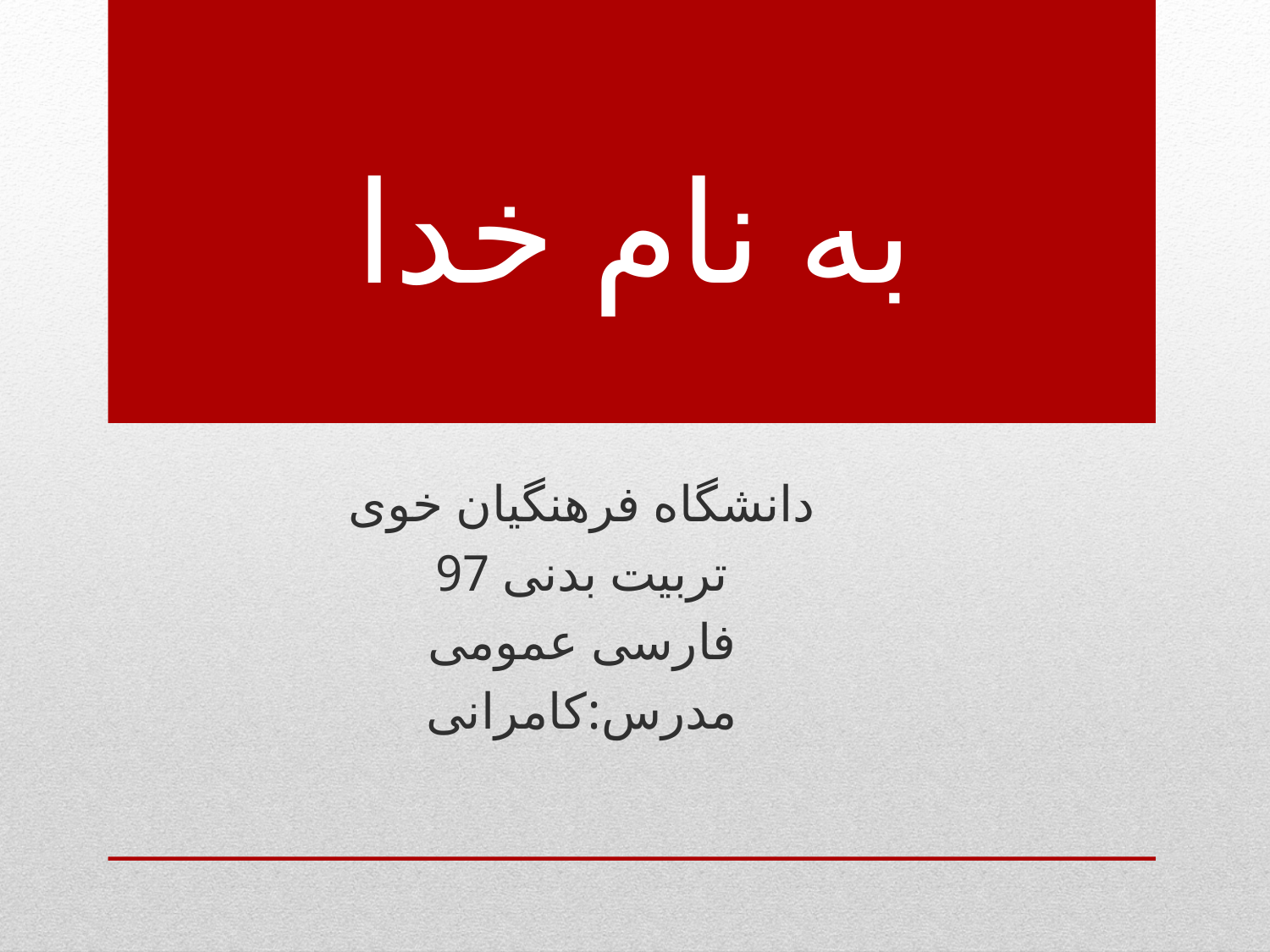

# به نام خدا
دانشگاه فرهنگیان خوی
تربیت بدنی 97
فارسی عمومی
مدرس:کامرانی